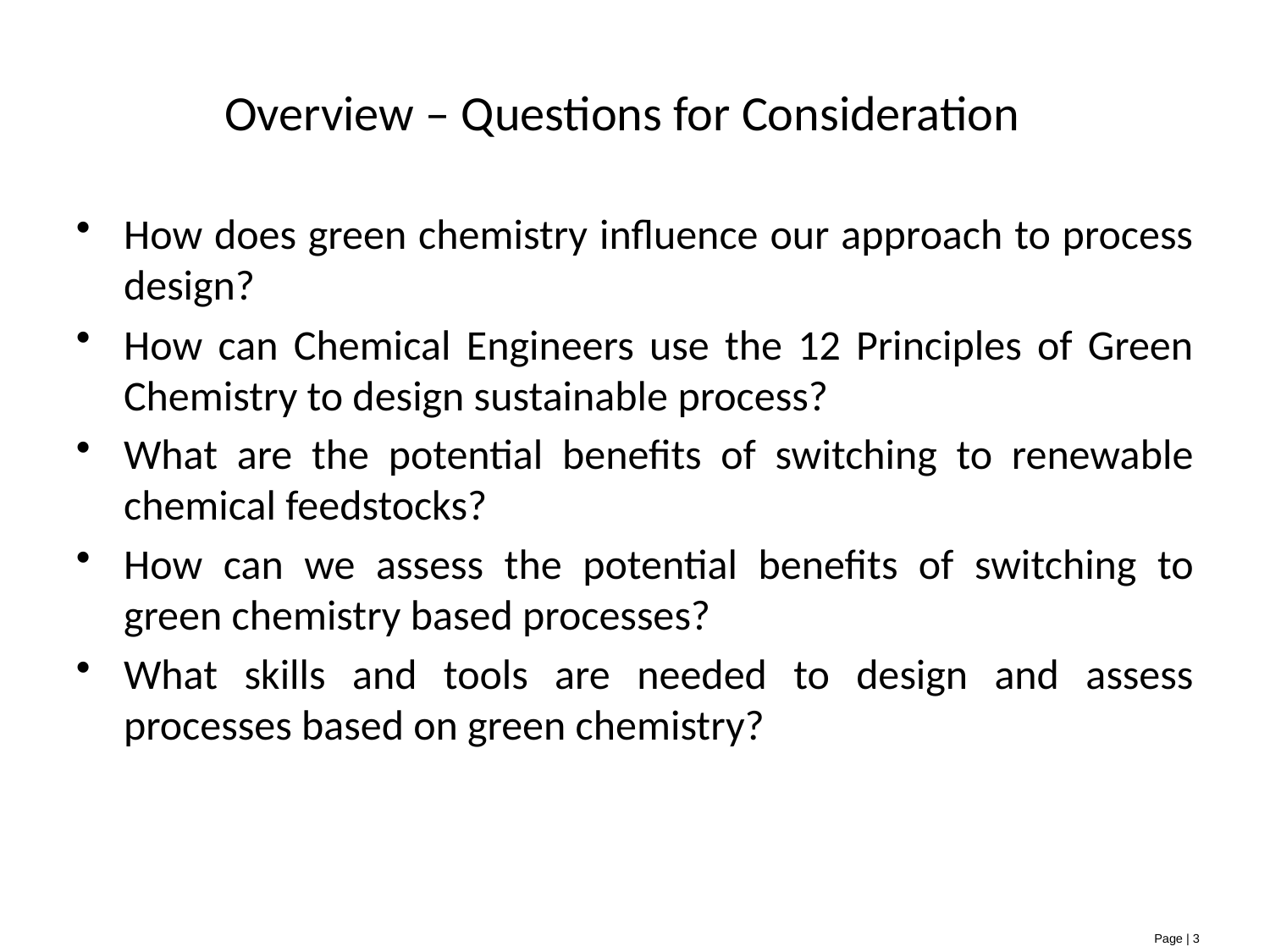

# Overview – Questions for Consideration
How does green chemistry influence our approach to process design?
How can Chemical Engineers use the 12 Principles of Green Chemistry to design sustainable process?
What are the potential benefits of switching to renewable chemical feedstocks?
How can we assess the potential benefits of switching to green chemistry based processes?
What skills and tools are needed to design and assess processes based on green chemistry?